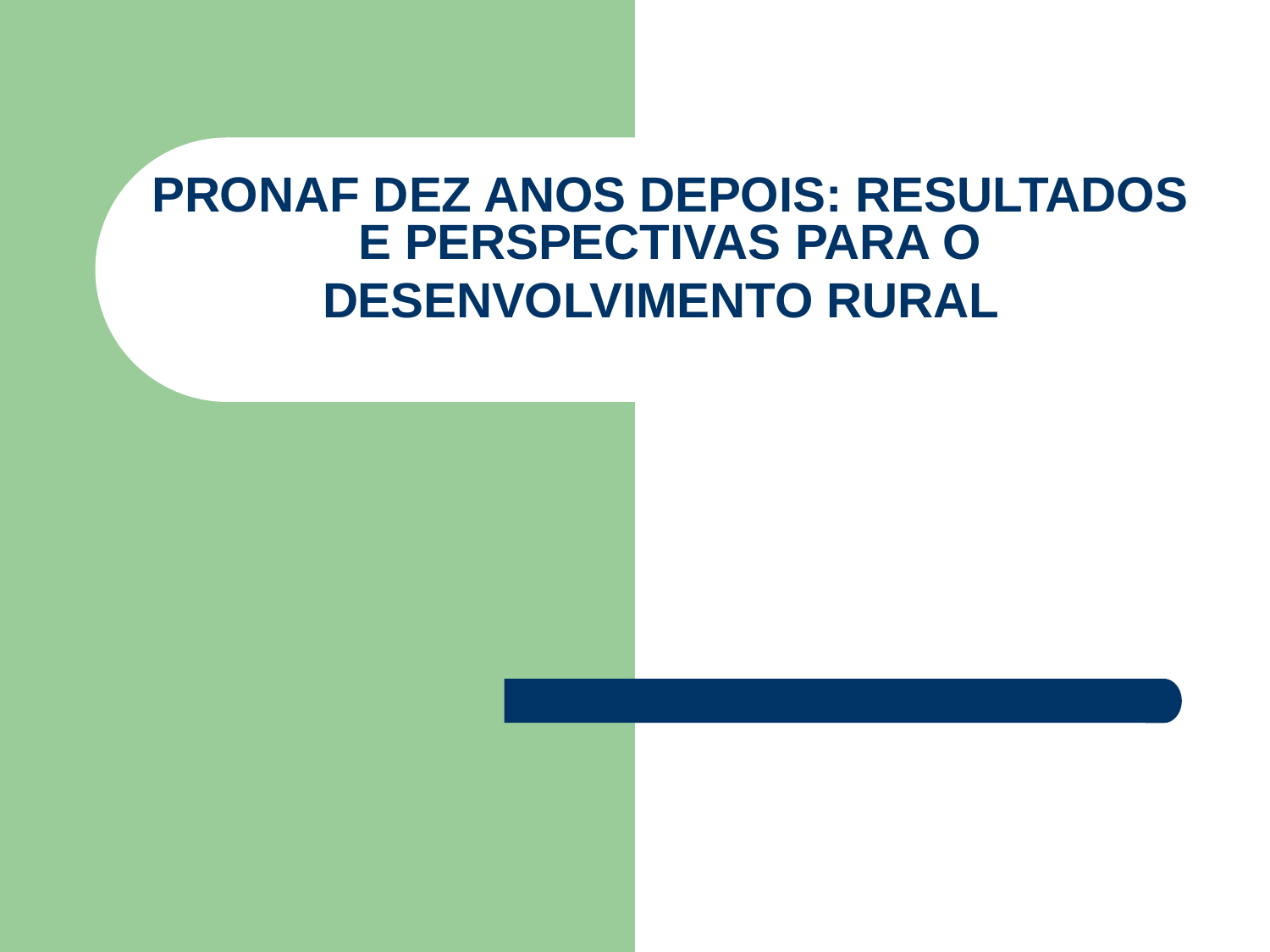

# PRONAF DEZ ANOS DEPOIS: RESULTADOS E PERSPECTIVAS PARA O DESENVOLVIMENTO RURAL